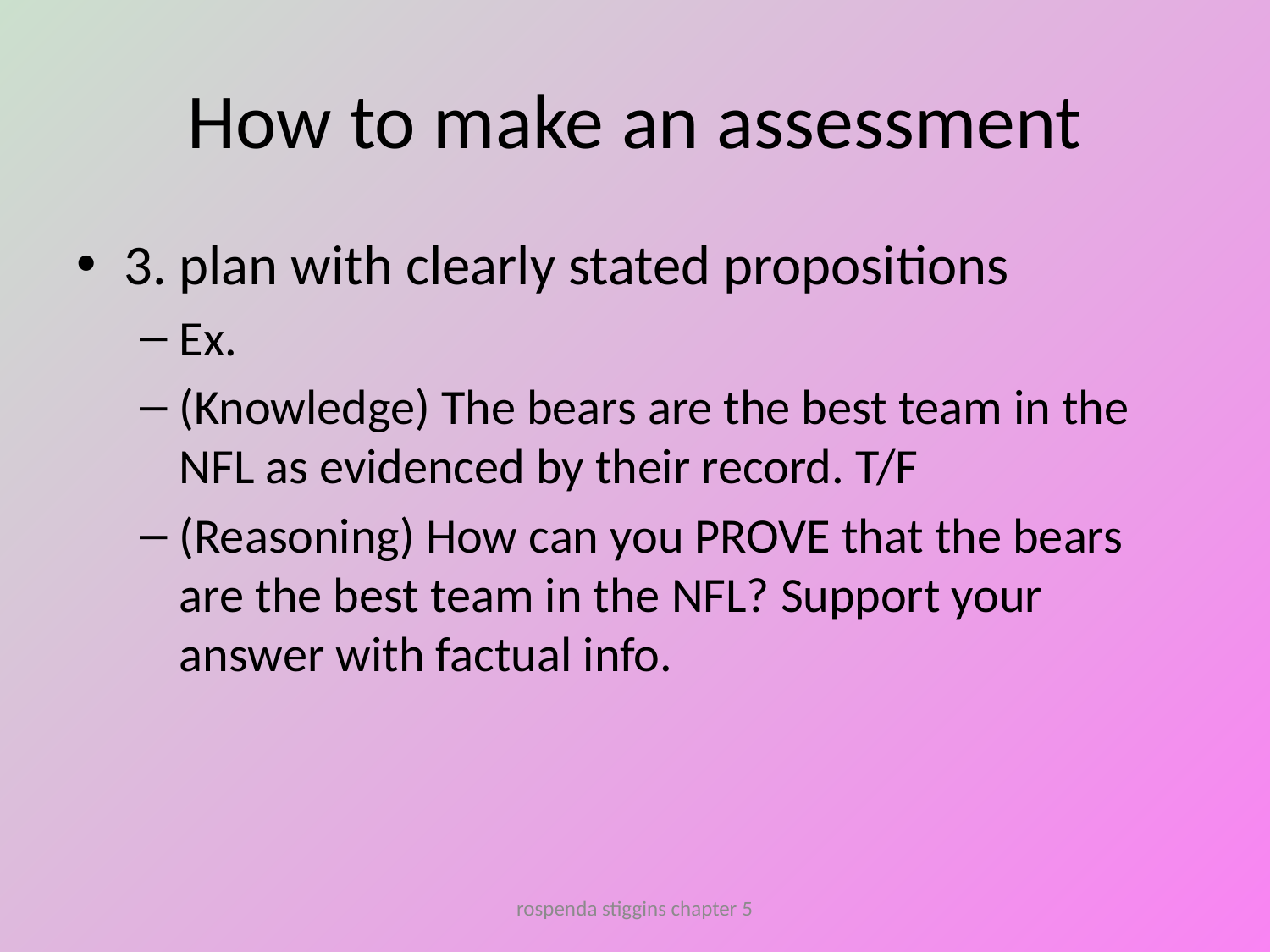

# How to make an assessment
3. plan with clearly stated propositions
Ex.
(Knowledge) The bears are the best team in the NFL as evidenced by their record. T/F
(Reasoning) How can you PROVE that the bears are the best team in the NFL? Support your answer with factual info.
rospenda stiggins chapter 5